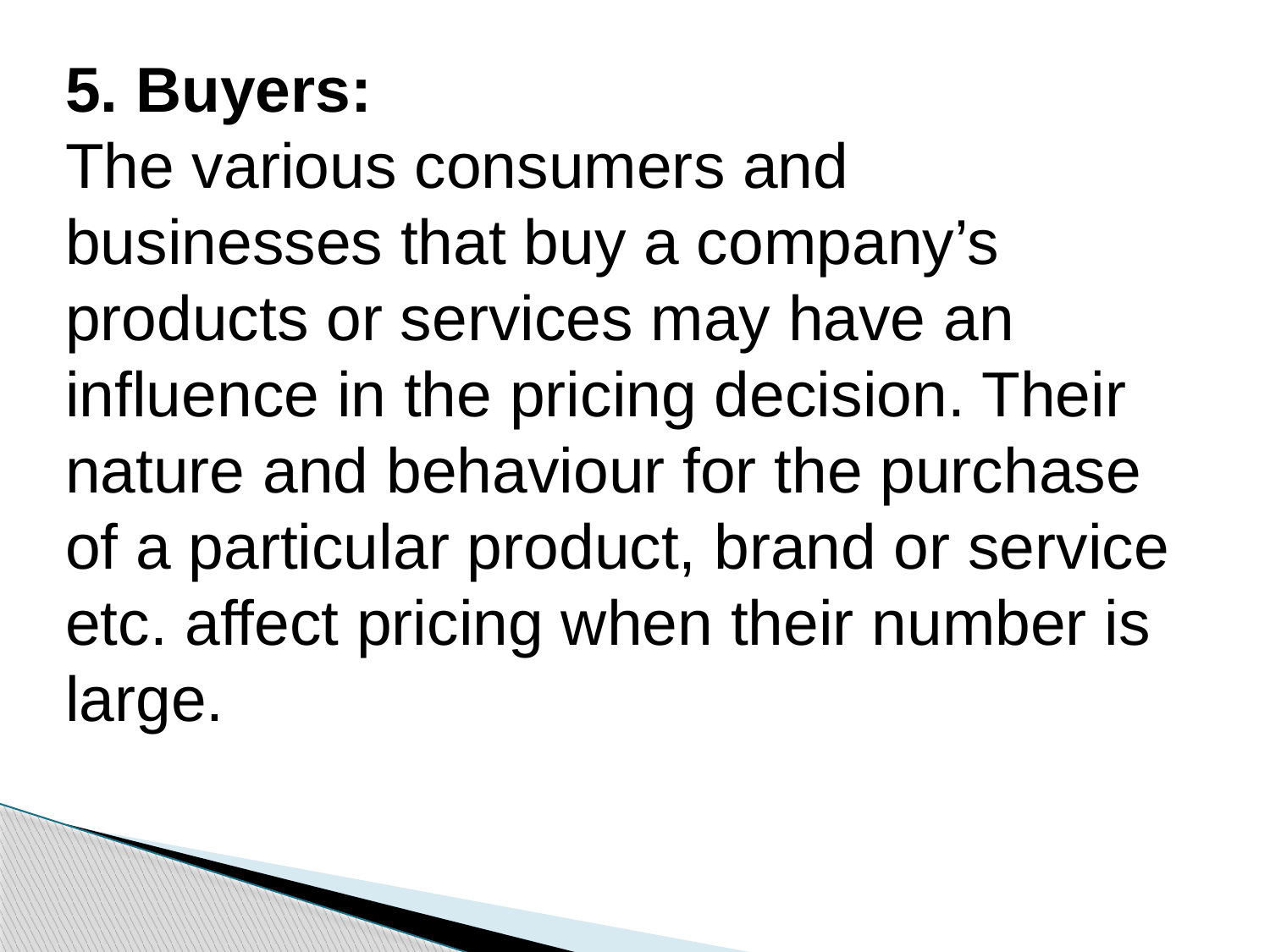

5. Buyers:
The various consumers and businesses that buy a company’s products or services may have an influence in the pricing decision. Their nature and behaviour for the purchase of a particular product, brand or service etc. affect pricing when their number is large.